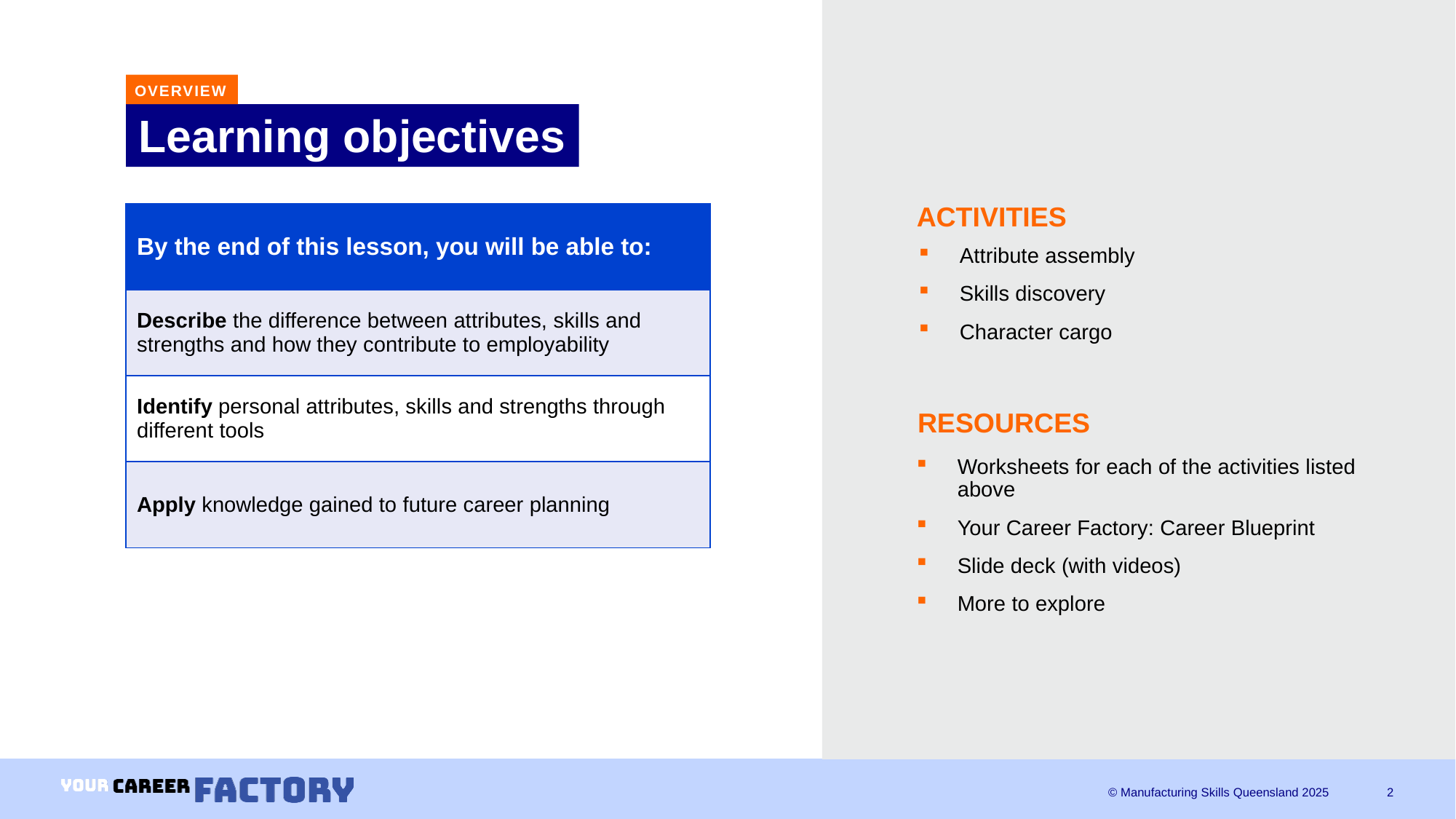

OVERVIEW
# Learning objectives
ACTIVITIES
| By the end of this lesson, you will be able to: |
| --- |
| Describe the difference between attributes, skills and strengths and how they contribute to employability |
| Identify personal attributes, skills and strengths through different tools |
| Apply knowledge gained to future career planning |
Attribute assembly
Skills discovery
Character cargo
RESOURCES
Worksheets for each of the activities listed above
Your Career Factory: Career Blueprint
Slide deck (with videos)
More to explore